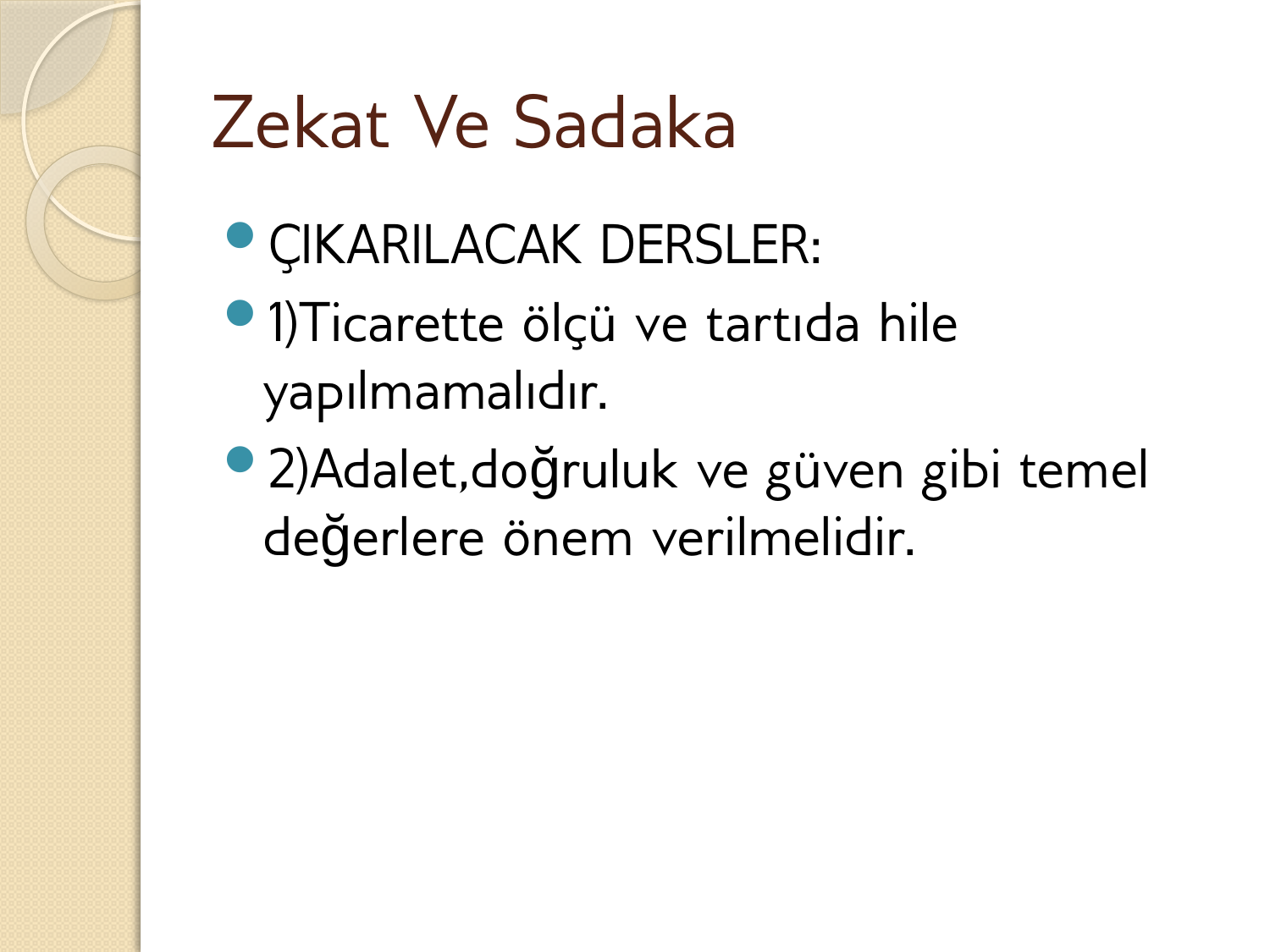

# Zekat Ve Sadaka
ÇIKARILACAK DERSLER:
1)Ticarette ölçü ve tartıda hile yapılmamalıdır.
2)Adalet,doğruluk ve güven gibi temel değerlere önem verilmelidir.